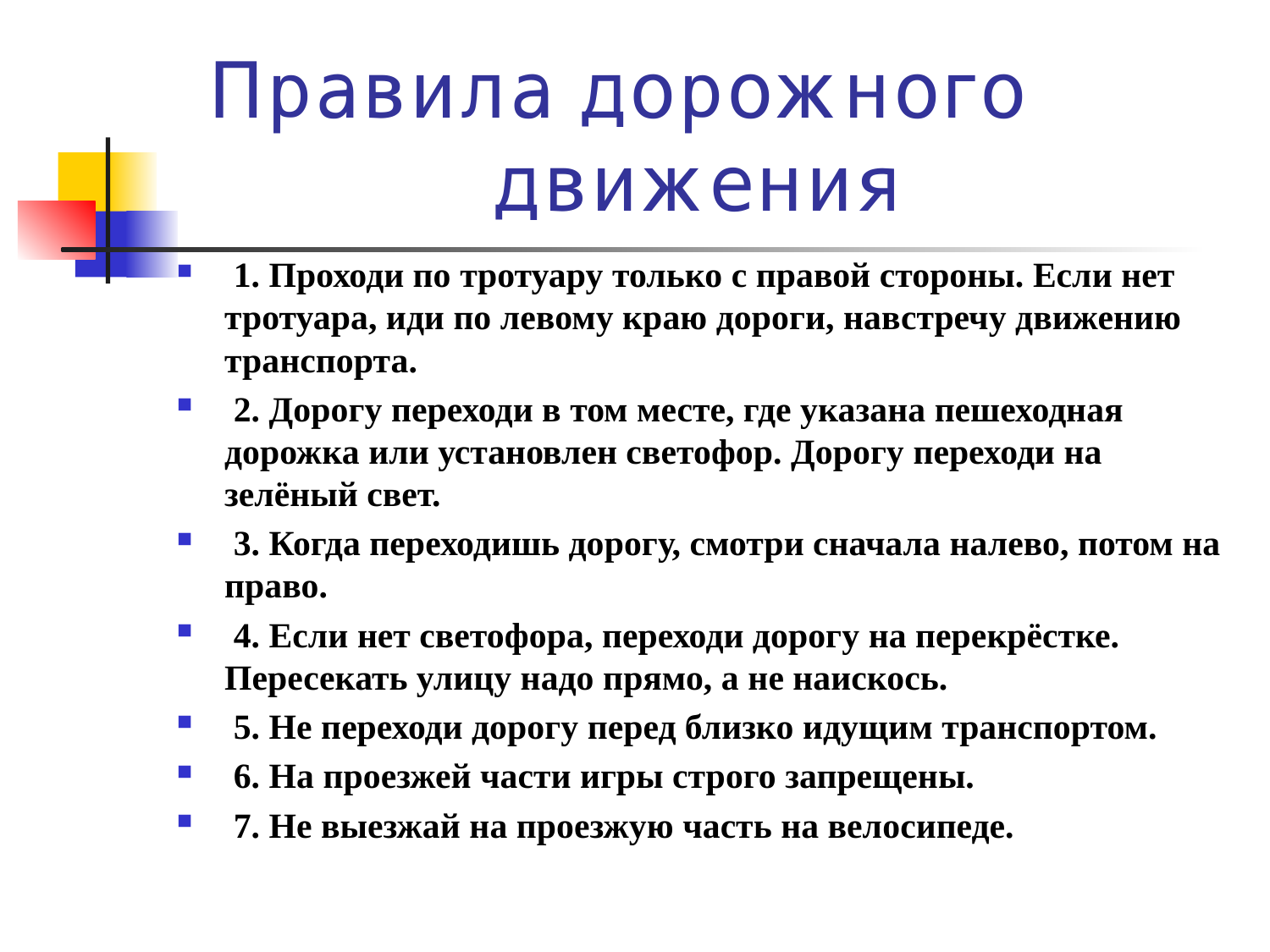

# Правила дорожного        движения
 1. Проходи по тротуару только с правой стороны. Если нет тротуара, иди по левому краю дороги, навстречу движению транспорта.
 2. Дорогу переходи в том месте, где указана пешеходная дорожка или установлен светофор. Дорогу переходи на зелёный свет.
 3. Когда переходишь дорогу, смотри сначала налево, потом на право.
 4. Если нет светофора, переходи дорогу на перекрёстке. Пересекать улицу надо прямо, а не наискось.
 5. Не переходи дорогу перед близко идущим транспортом.
 6. На проезжей части игры строго запрещены.
 7. Не выезжай на проезжую часть на велосипеде.